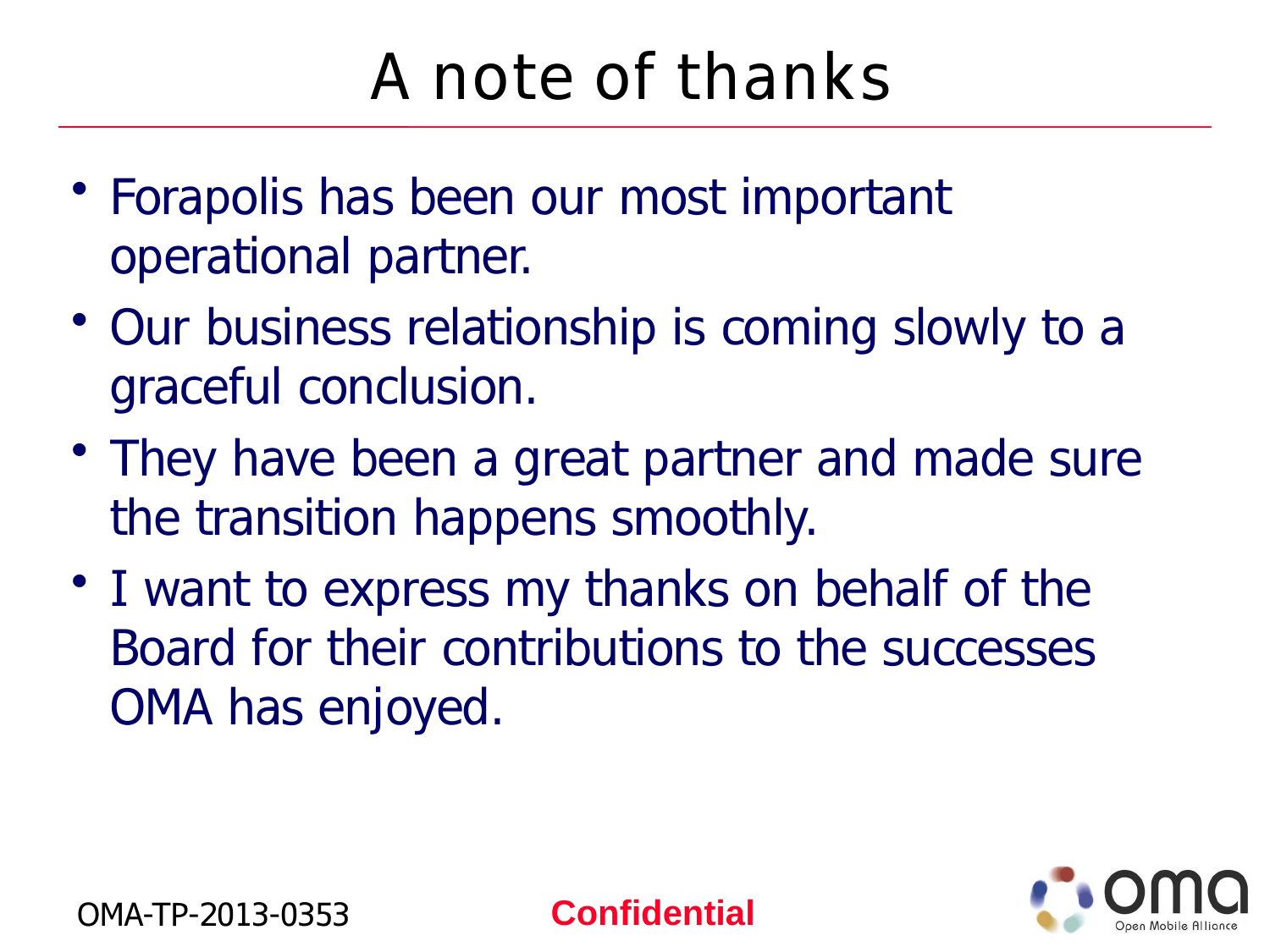

# A note of thanks
Forapolis has been our most important operational partner.
Our business relationship is coming slowly to a graceful conclusion.
They have been a great partner and made sure the transition happens smoothly.
I want to express my thanks on behalf of the Board for their contributions to the successes OMA has enjoyed.